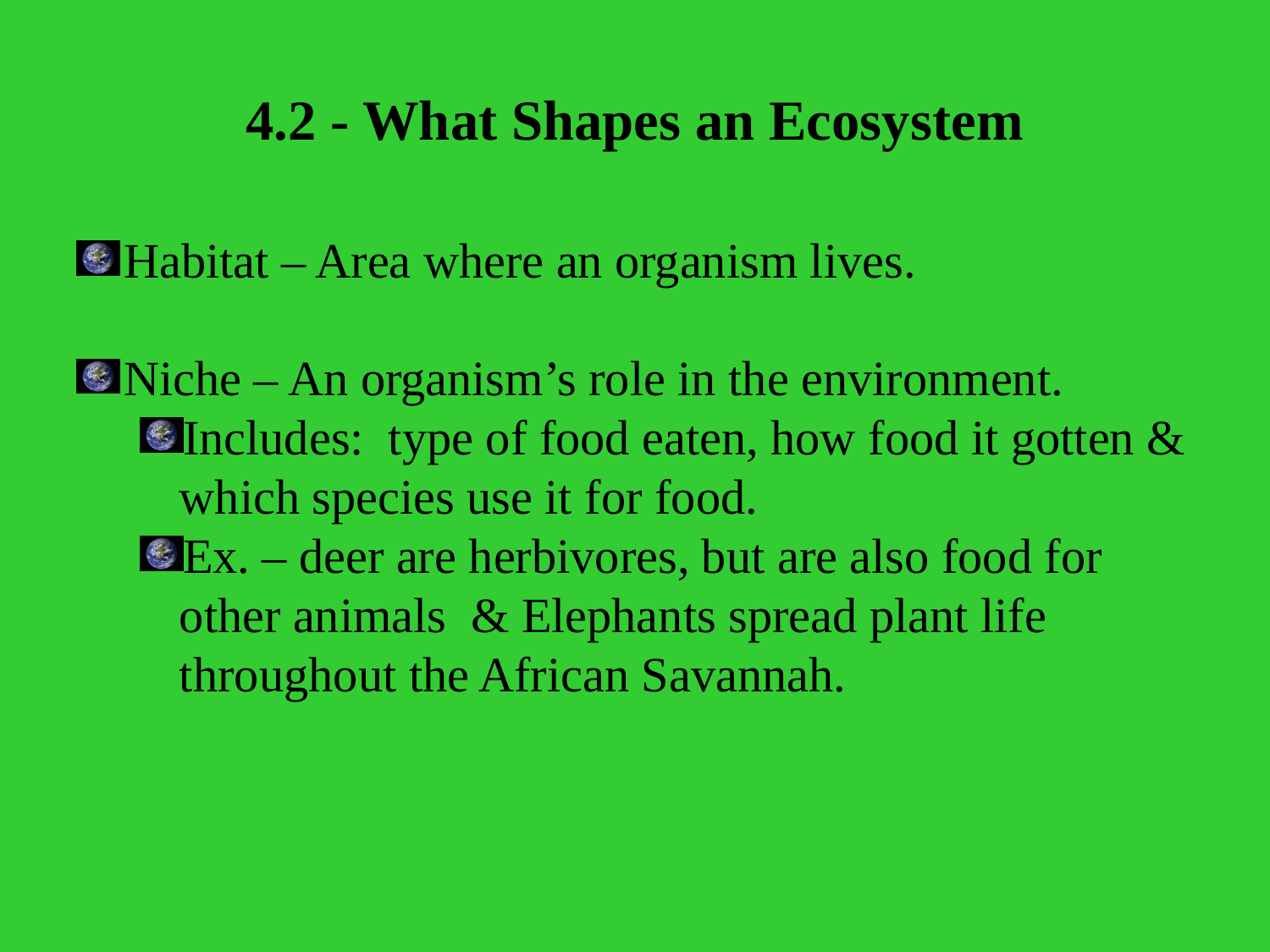

# 4.2 - What Shapes an Ecosystem
Habitat – Area where an organism lives.

Niche – An organism’s role in the environment.
Includes:  type of food eaten, how food it gotten & which species use it for food.
Ex. – deer are herbivores, but are also food for other animals  & Elephants spread plant life throughout the African Savannah.